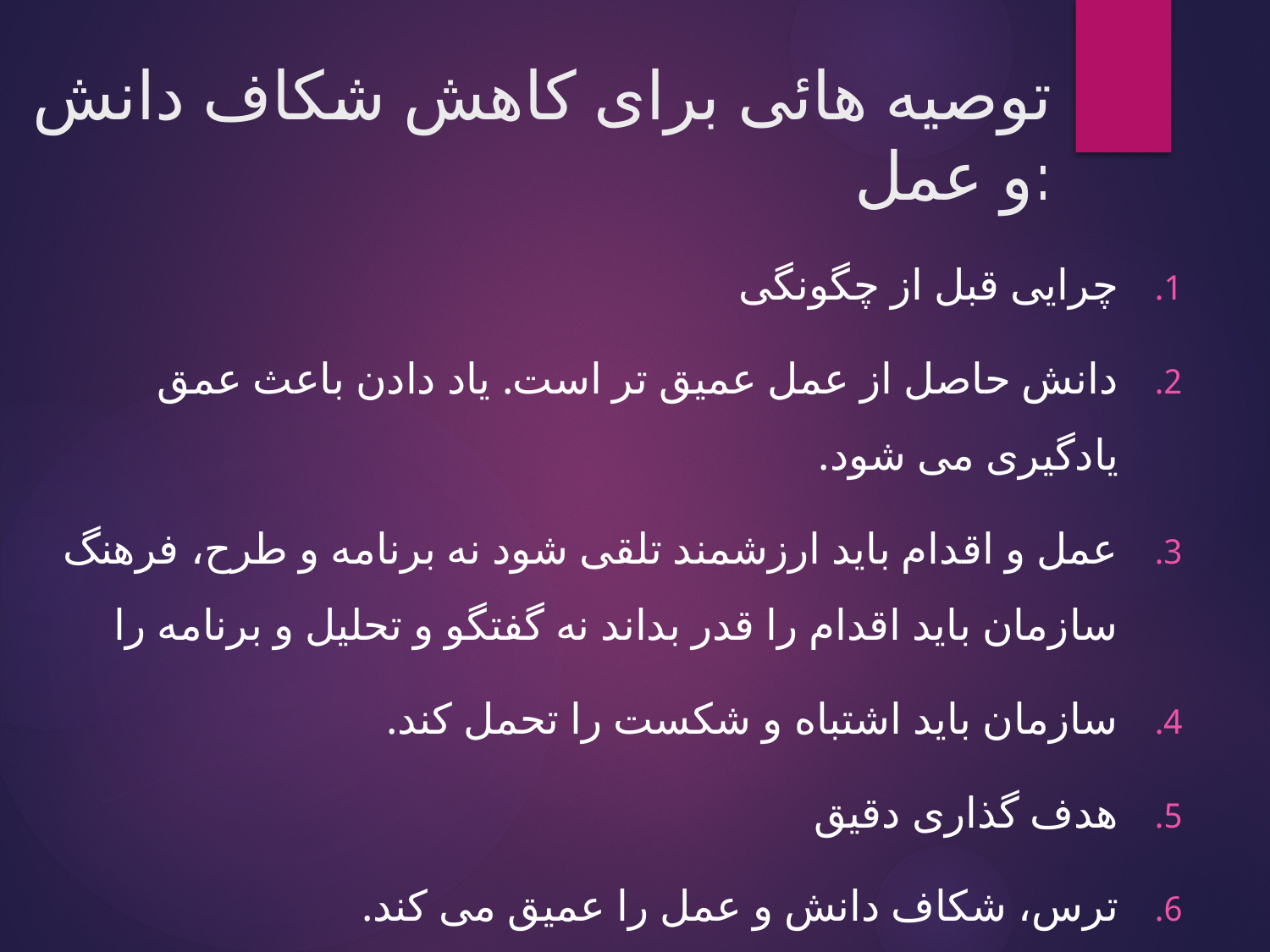

# توصیه هائی برای کاهش شکاف دانش و عمل:
چرایی قبل از چگونگی
دانش حاصل از عمل عمیق تر است. یاد دادن باعث عمق یادگیری می شود.
عمل و اقدام باید ارزشمند تلقی شود نه برنامه و طرح، فرهنگ سازمان باید اقدام را قدر بداند نه گفتگو و تحلیل و برنامه را
سازمان باید اشتباه و شکست را تحمل کند.
هدف گذاری دقیق
ترس، شکاف دانش و عمل را عمیق می کند.